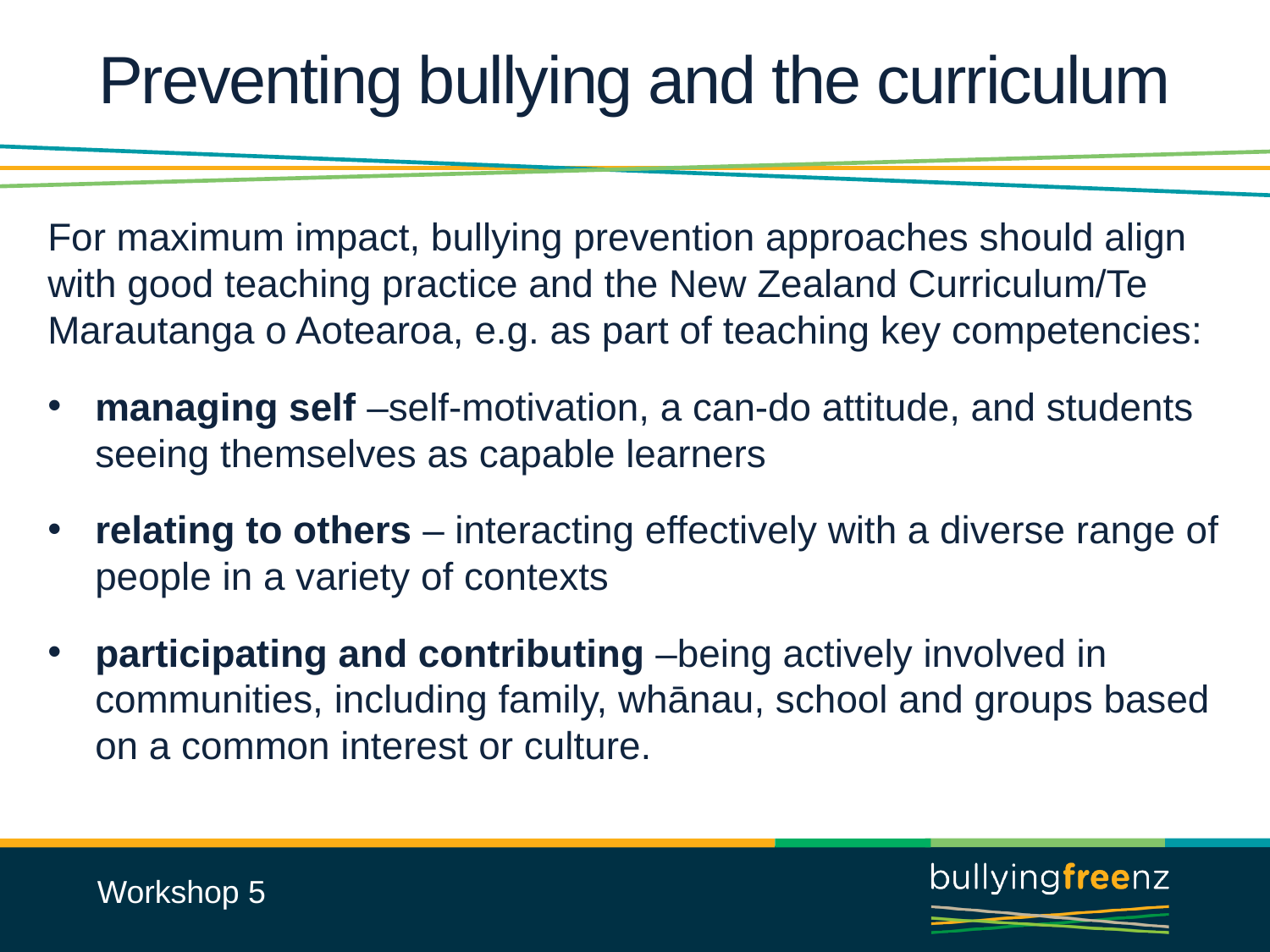

# Preventing bullying and the curriculum
For maximum impact, bullying prevention approaches should align with good teaching practice and the New Zealand Curriculum/Te Marautanga o Aotearoa, e.g. as part of teaching key competencies:

managing self –self-motivation, a can-do attitude, and students seeing themselves as capable learners

relating to others – interacting effectively with a diverse range of people in a variety of contexts

participating and contributing –being actively involved in communities, including family, whānau, school and groups based on a common interest or culture.
Workshop 5